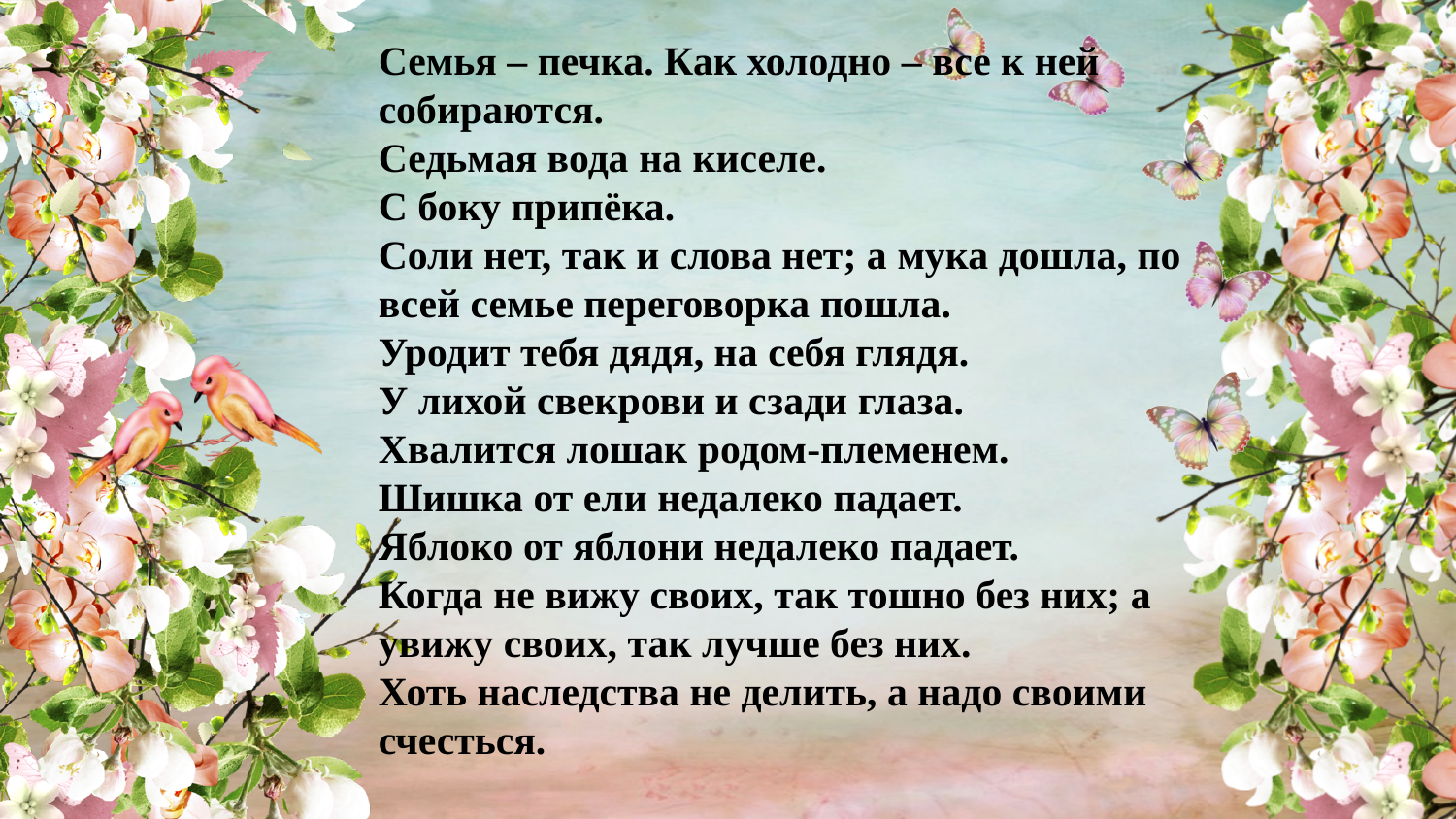

Семья – печка. Как холодно – все к ней собираются.
Седьмая вода на киселе.
С боку припёка.
Соли нет, так и слова нет; а мука дошла, по всей семье переговорка пошла.
Уродит тебя дядя, на себя глядя.
У лихой свекрови и сзади глаза.
Хвалится лошак родом-племенем.
Шишка от ели недалеко падает.
Яблоко от яблони недалеко падает.
Когда не вижу своих, так тошно без них; а увижу своих, так лучше без них.
Хоть наследства не делить, а надо своими счесться.